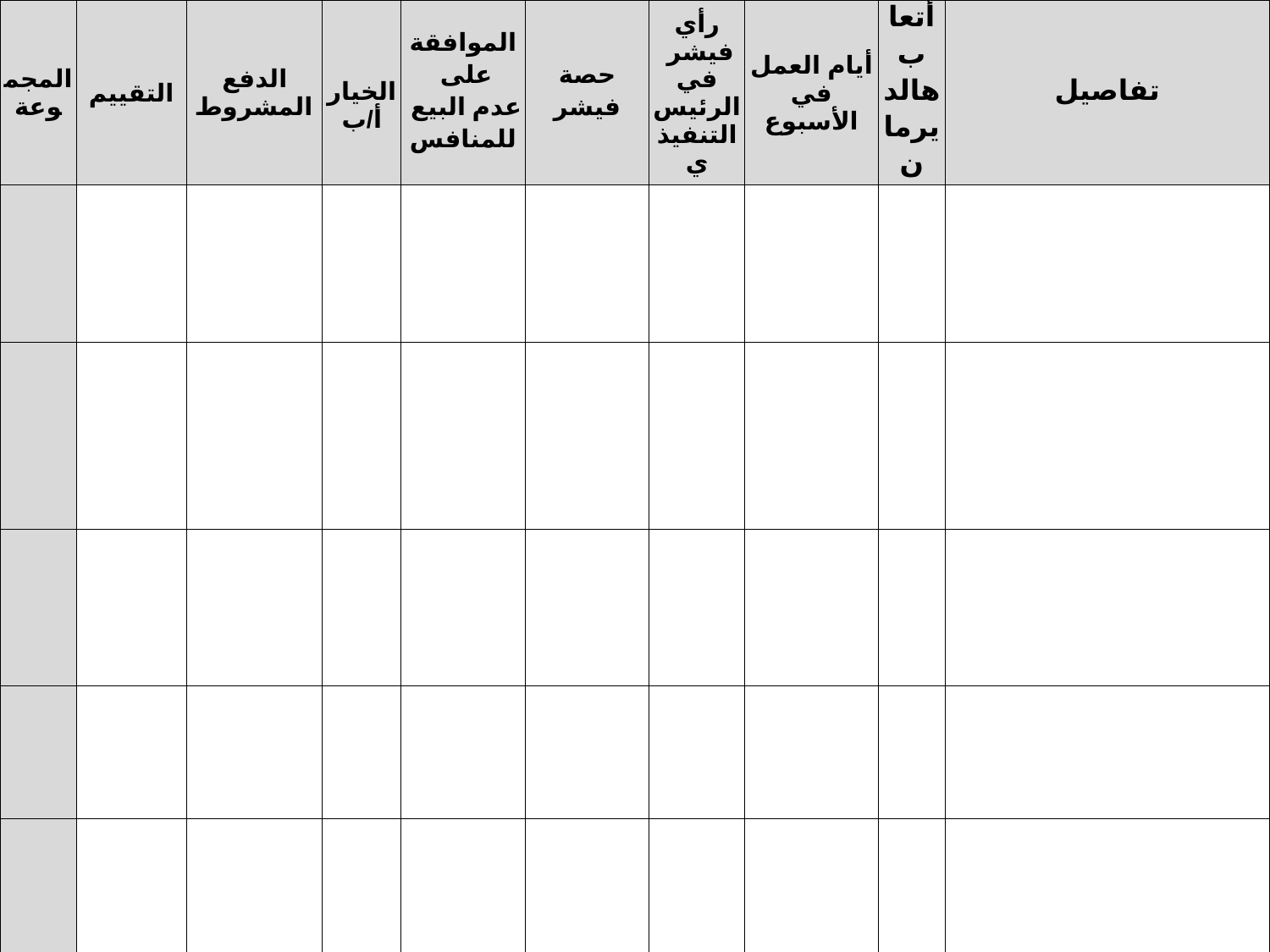

| المجموعة | التقييم | الدفع المشروط | الخيار أ/ب | الموافقة على عدم البيع للمنافس | حصة فيشر | رأي فيشر في الرئيس التنفيذي | أيام العمل في الأسبوع | أتعاب هالديرمان | تفاصيل |
| --- | --- | --- | --- | --- | --- | --- | --- | --- | --- |
|  |  |  |  |  |  |  |  |  |  |
|  |  |  |  |  |  |  |  |  |  |
|  |  |  |  |  |  |  |  |  |  |
|  |  |  |  |  |  |  |  |  |  |
|  |  |  |  |  |  |  |  |  |  |